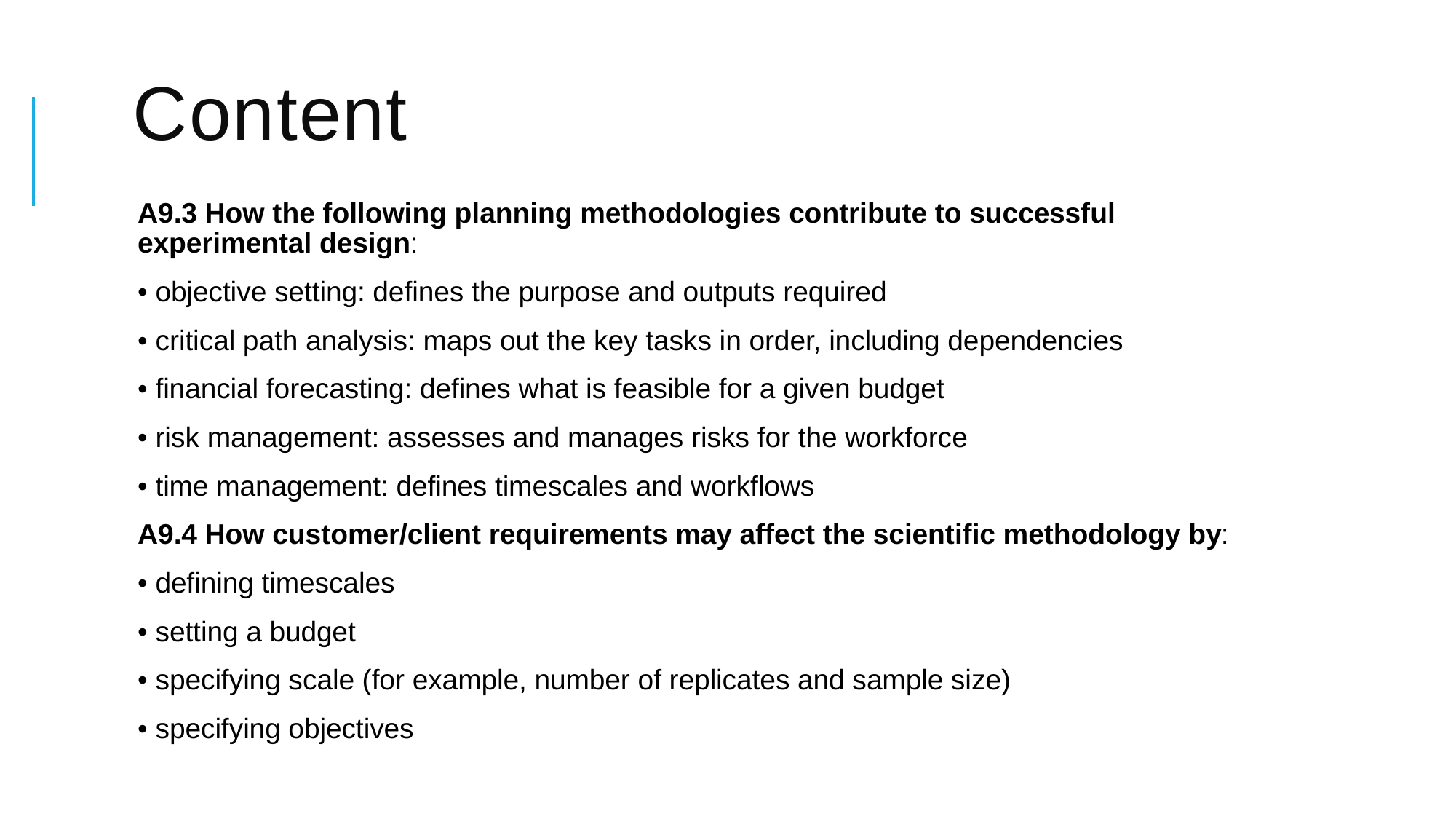

# Content
A9.3 How the following planning methodologies contribute to successful experimental design:
• objective setting: defines the purpose and outputs required
• critical path analysis: maps out the key tasks in order, including dependencies
• financial forecasting: defines what is feasible for a given budget
• risk management: assesses and manages risks for the workforce
• time management: defines timescales and workflows
A9.4 How customer/client requirements may affect the scientific methodology by:
• defining timescales
• setting a budget
• specifying scale (for example, number of replicates and sample size)
• specifying objectives